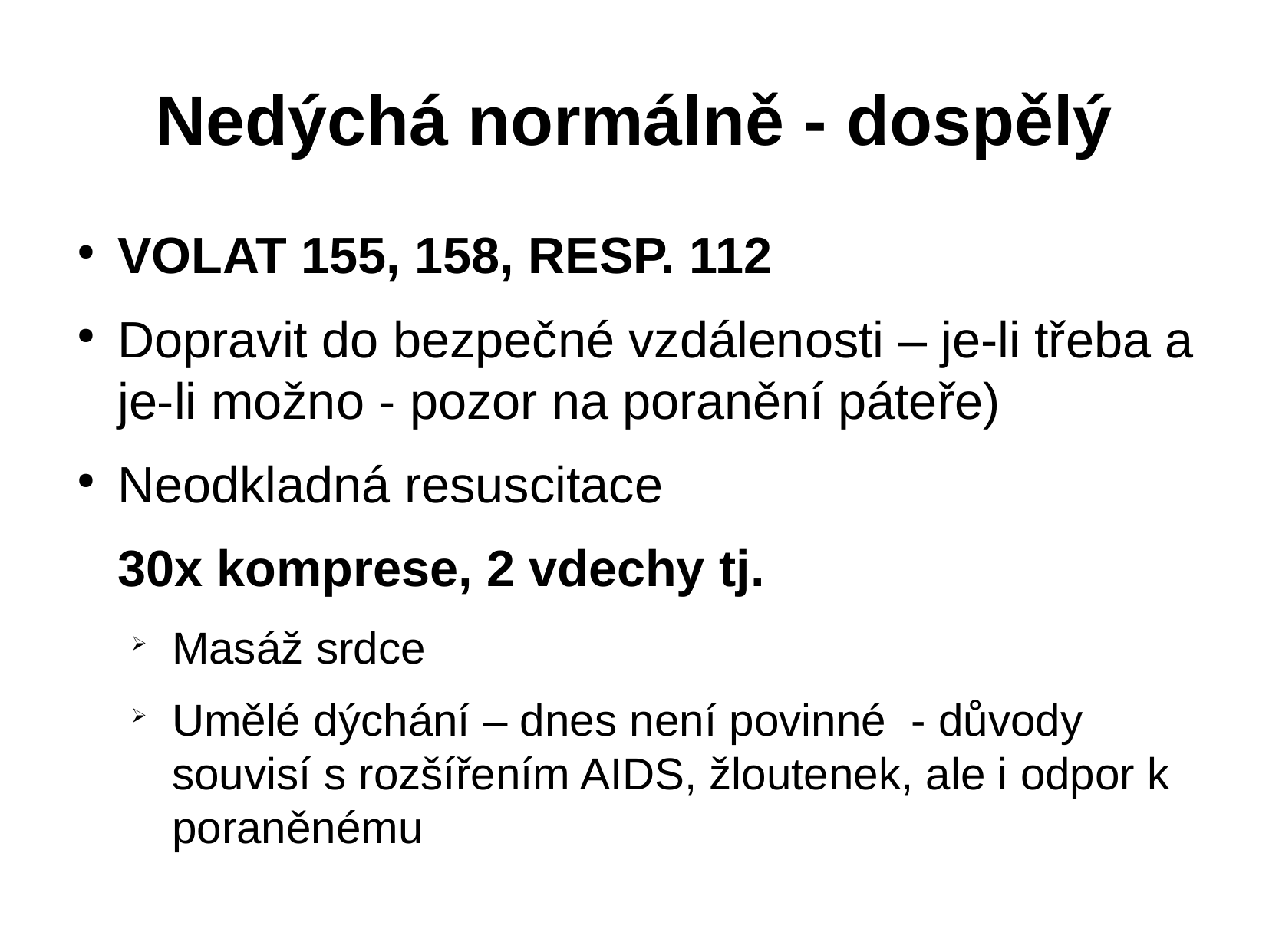

# Nedýchá normálně - dospělý
VOLAT 155, 158, RESP. 112
Dopravit do bezpečné vzdálenosti – je-li třeba a je-li možno - pozor na poranění páteře)
Neodkladná resuscitace
	30x komprese, 2 vdechy tj.
Masáž srdce
Umělé dýchání – dnes není povinné  - důvody souvisí s rozšířením AIDS, žloutenek, ale i odpor k poraněnému